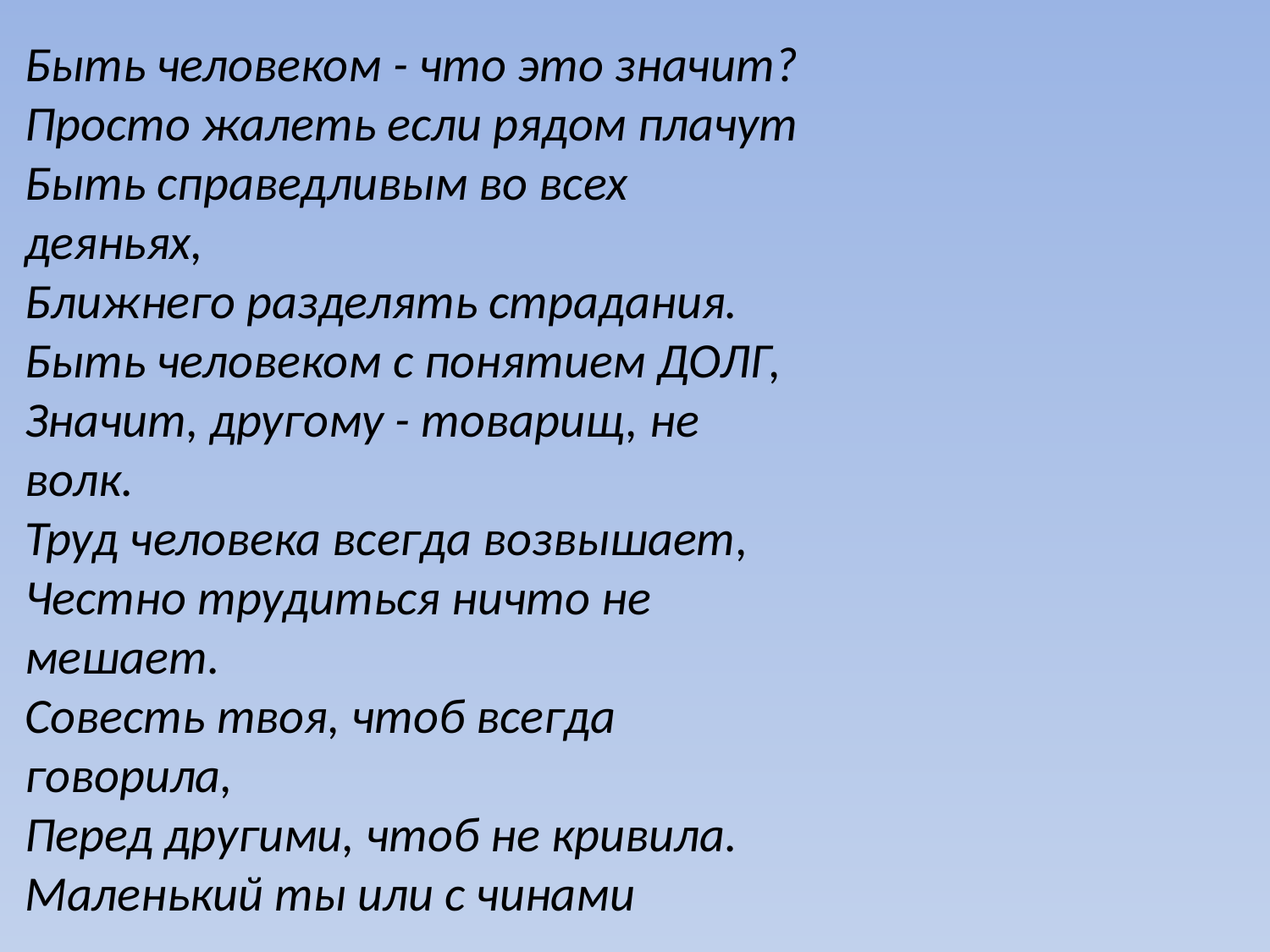

Быть человеком - что это значит?
Просто жалеть если рядом плачут
Быть справедливым во всех деяньях,
Ближнего разделять страдания.
Быть человеком с понятием ДОЛГ,
Значит, другому - товарищ, не волк.
Труд человека всегда возвышает,
Честно трудиться ничто не мешает.
Совесть твоя, чтоб всегда говорила,
Перед другими, чтоб не кривила.
Маленький ты или с чинами